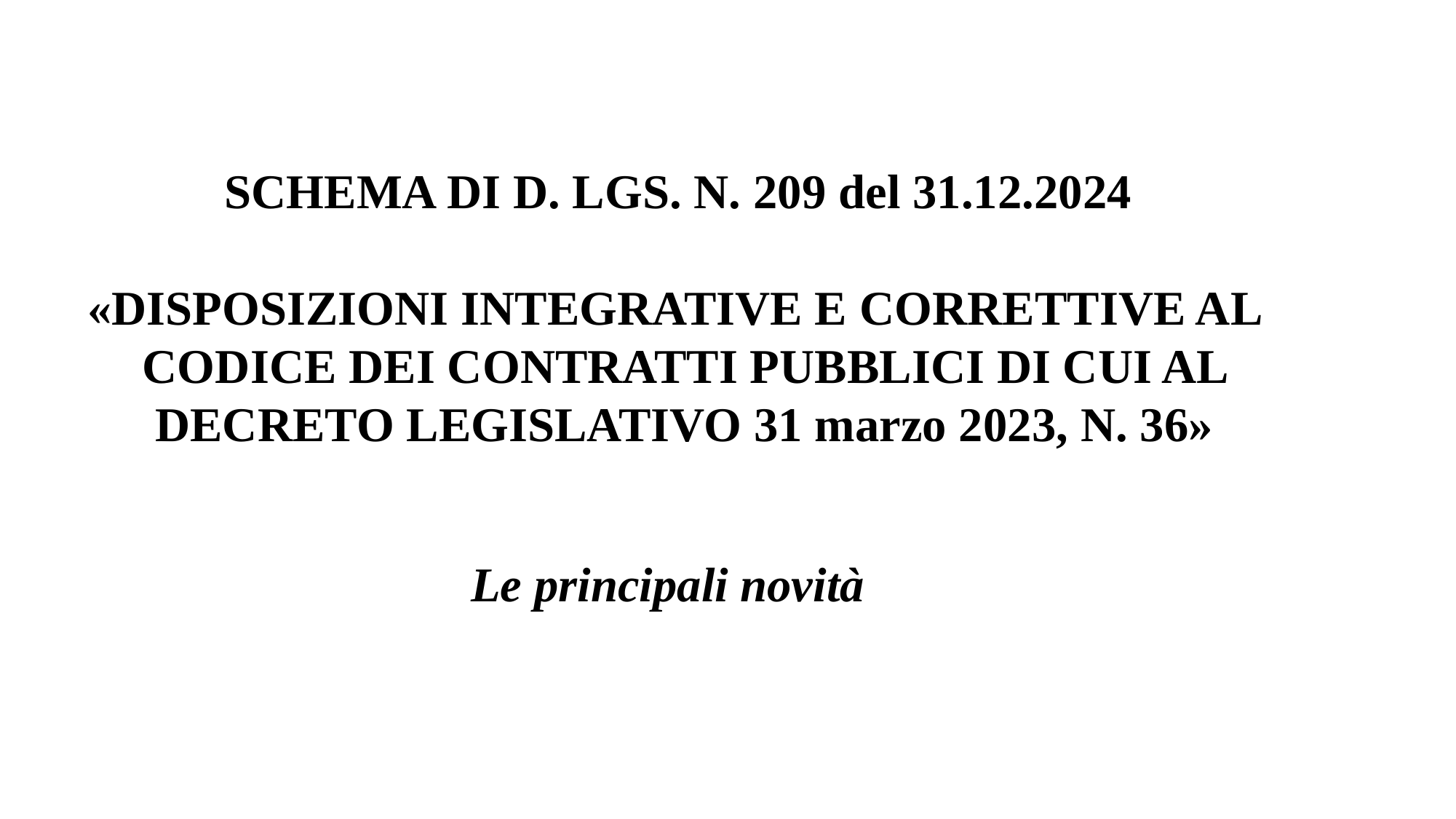

SCHEMA DI D. LGS. N. 209 del 31.12.2024

«DISPOSIZIONI INTEGRATIVE E CORRETTIVE AL CODICE DEI CONTRATTI PUBBLICI DI CUI AL DECRETO LEGISLATIVO 31 marzo 2023, N. 36»

Le principali novità